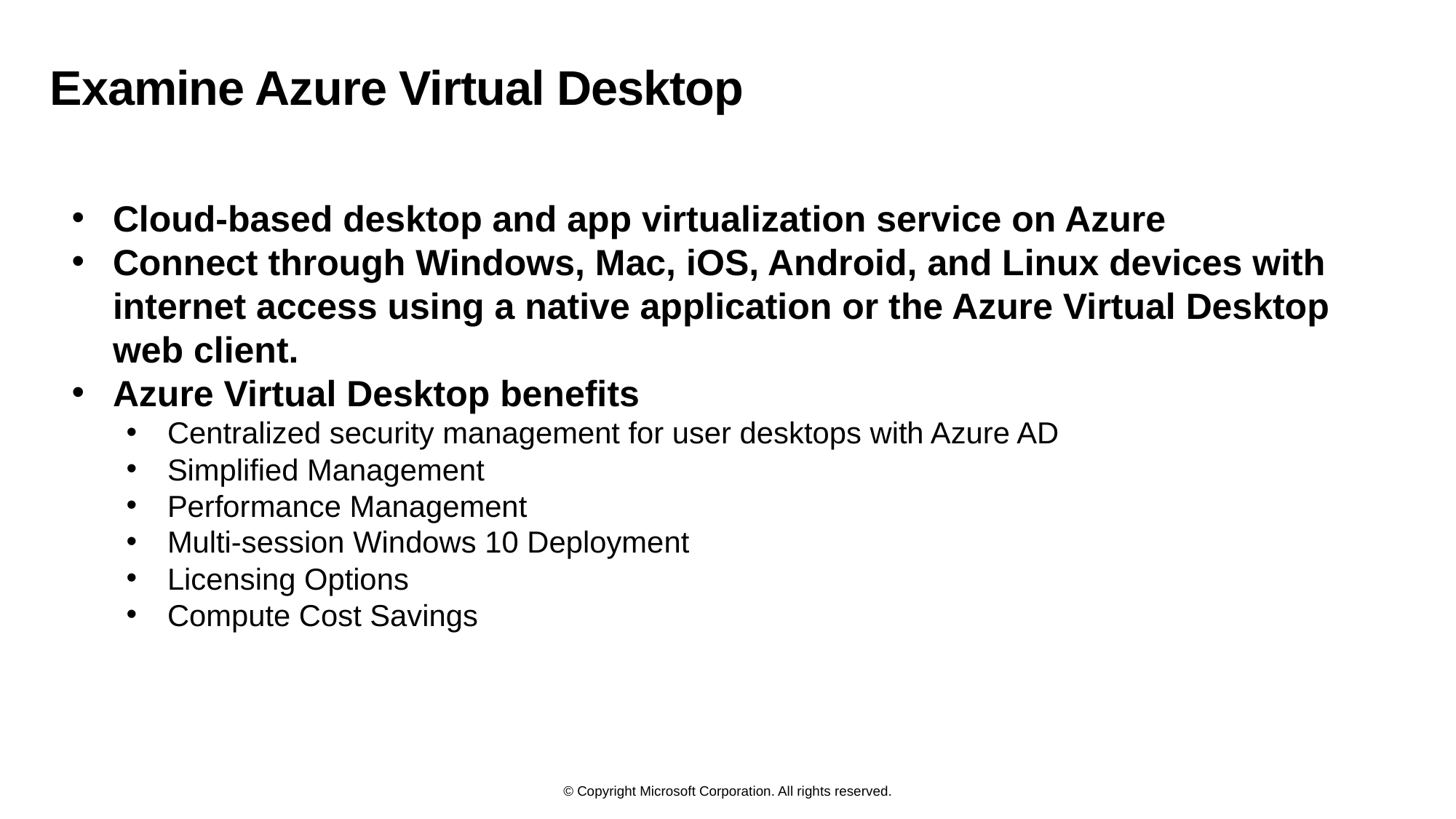

# Examine Azure Virtual Desktop
Cloud-based desktop and app virtualization service on Azure
Connect through Windows, Mac, iOS, Android, and Linux devices with internet access using a native application or the Azure Virtual Desktop web client.
Azure Virtual Desktop benefits
Centralized security management for user desktops with Azure AD
Simplified Management
Performance Management
Multi-session Windows 10 Deployment
Licensing Options
Compute Cost Savings